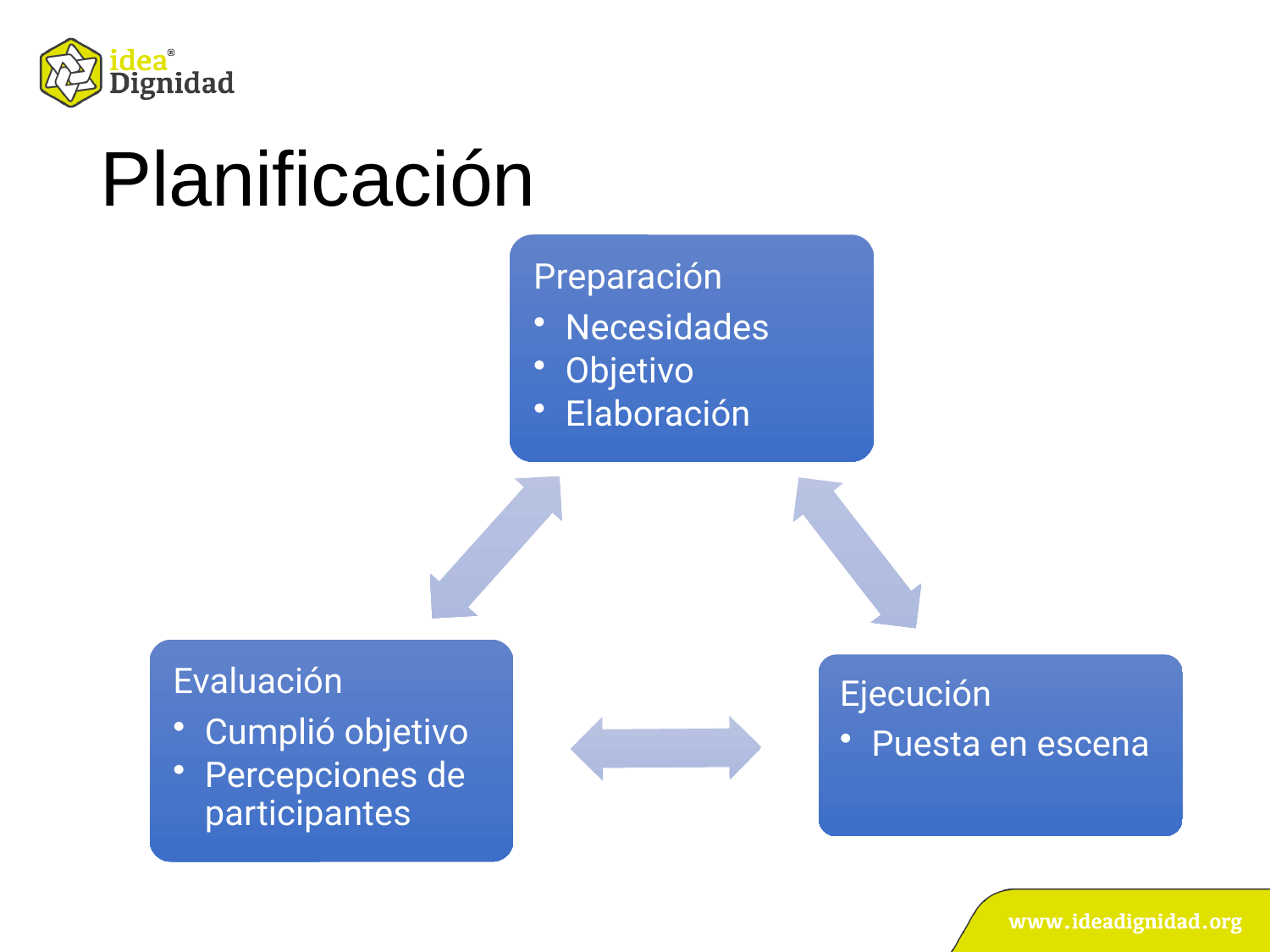

# Planificación
Preparación
Necesidades
Objetivo
Elaboración

Ejecución
Puesta en escena

Evaluación
Cumplió objetivo
Percepciones de participantes